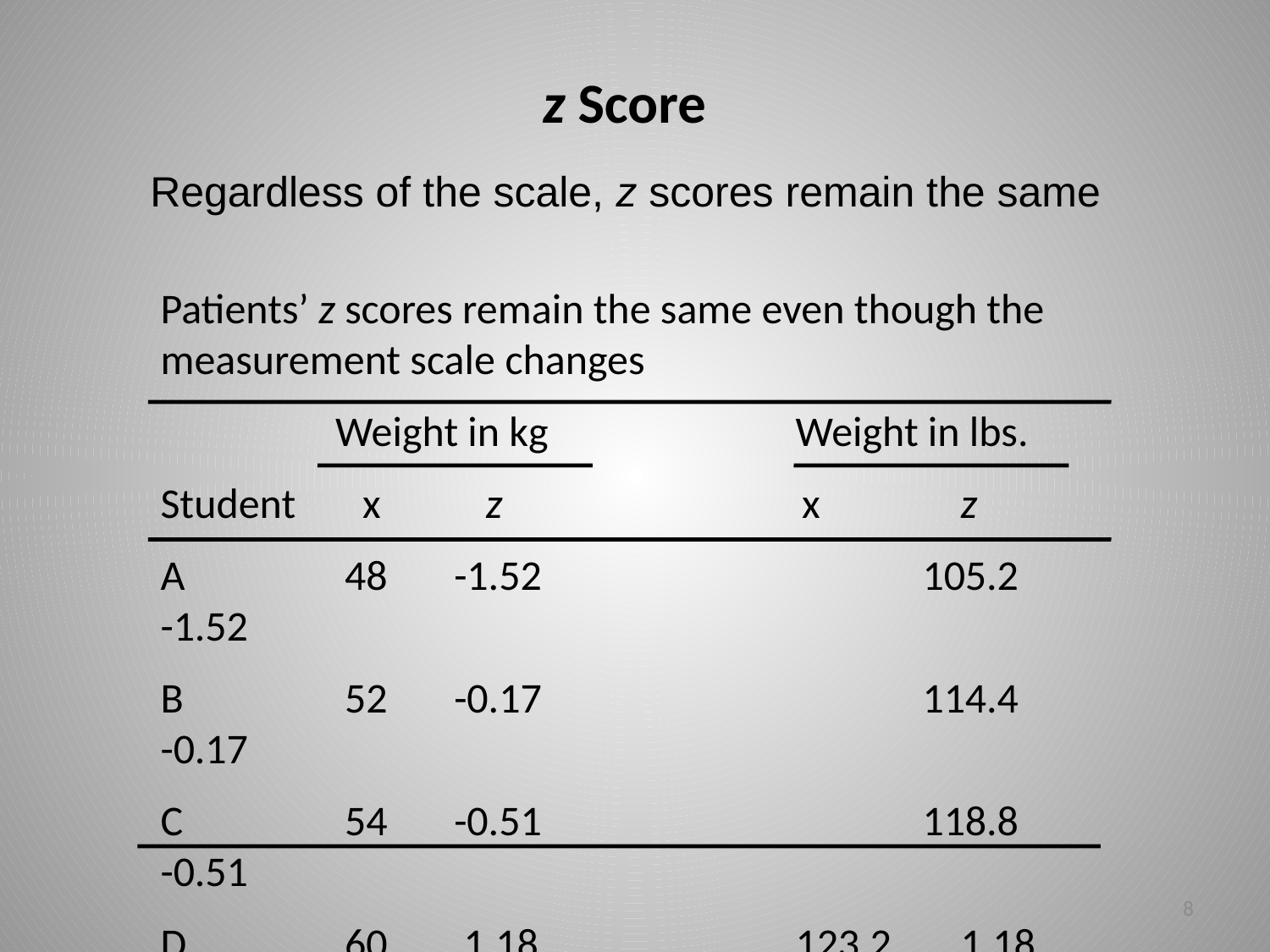

# z Score
Regardless of the scale, z scores remain the same
Patients’ z scores remain the same even though the measurement scale changes
	     Weight in kg		Weight in lbs.
Student       x           z		              x 	    z
A	      48       -1.52			105.2	   -1.52
B	      52       -0.17			114.4	   -0.17
C	      54       -0.51			118.8	   -0.51
D	      60        1.18			123.2	    1.18

8